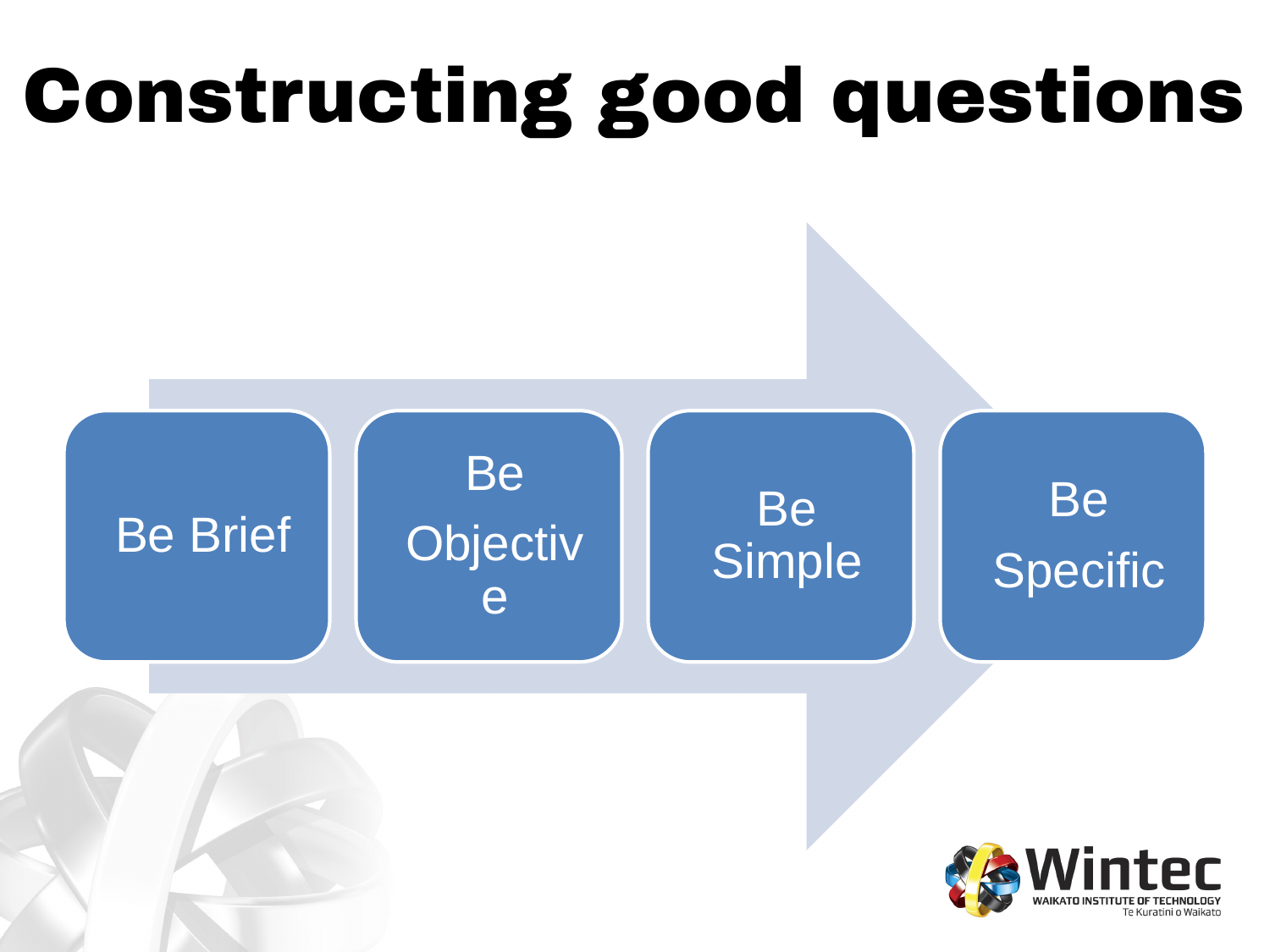

# Constructing good questions
Be Brief
Be
Objective
Be Simple
Be
Specific